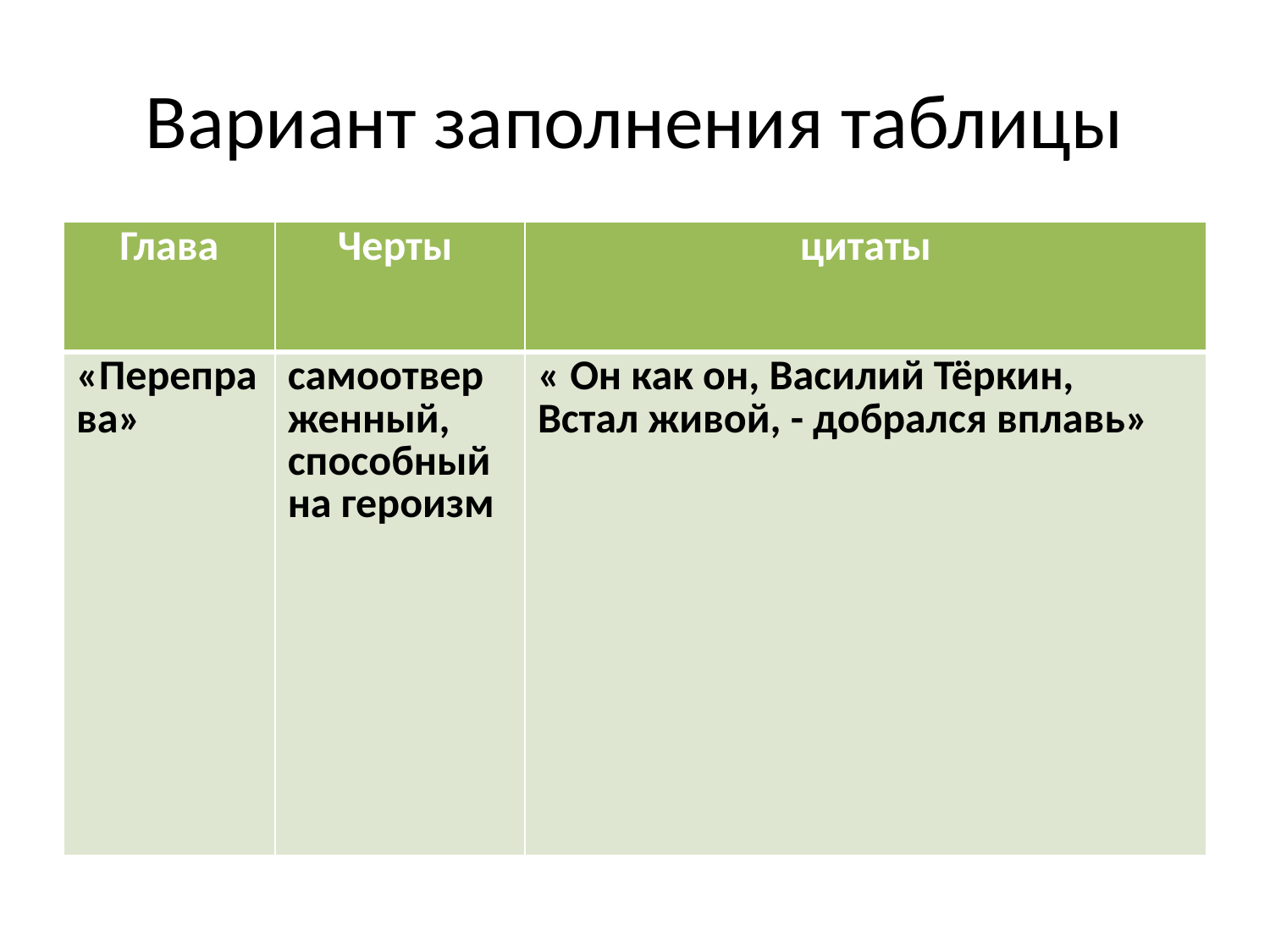

# Вариант заполнения таблицы
| Глава | Черты | цитаты |
| --- | --- | --- |
| «Переправа» | самоотверженный, способный на героизм | « Он как он, Василий Тёркин, Встал живой, - добрался вплавь» |